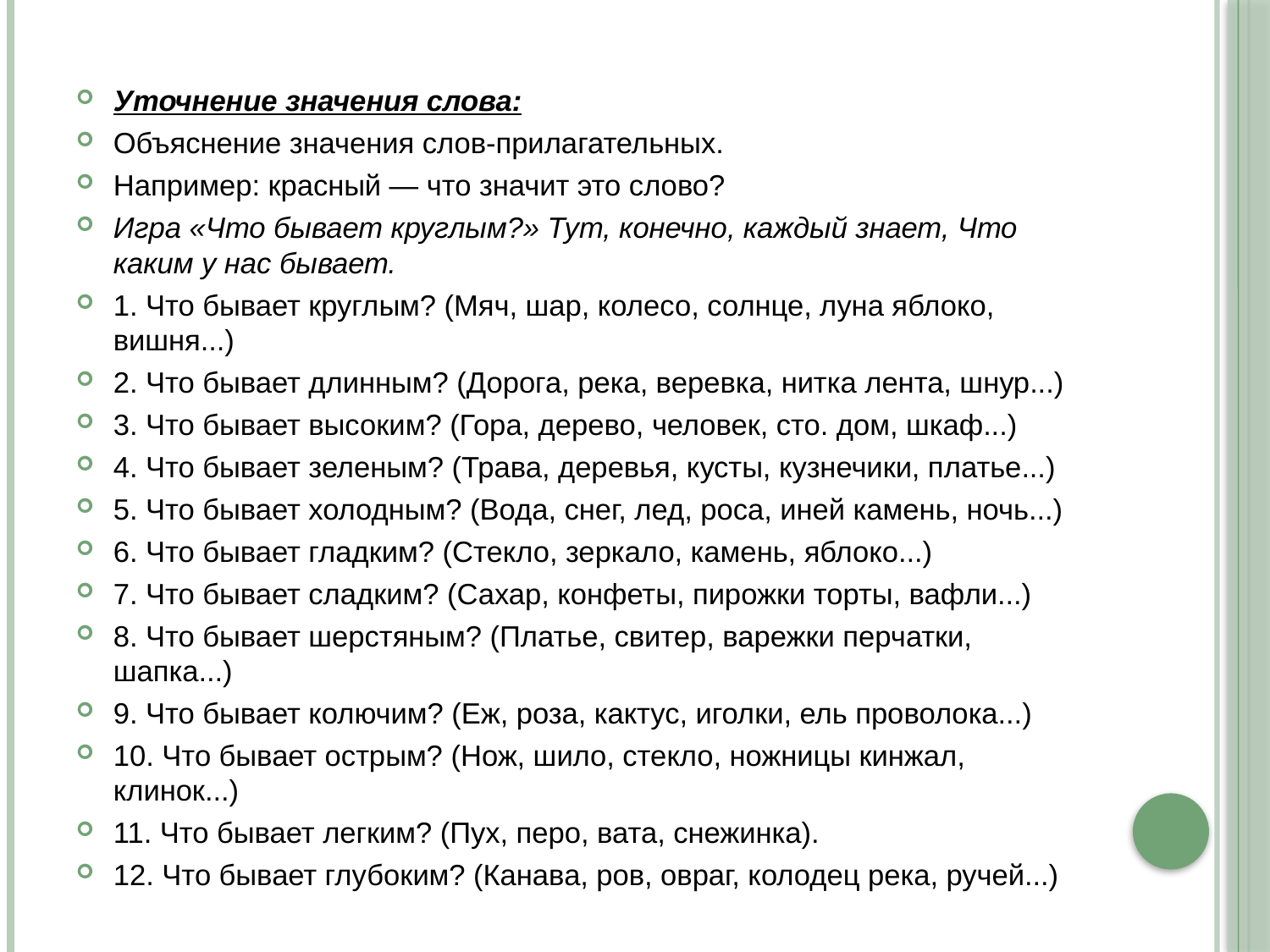

Уточнение значения слова:
Объяснение значения слов-прилагательных.
Например: красный — что значит это слово?
Игра «Что бывает круглым?» Тут, конечно, каждый знает, Что каким у нас бывает.
1. Что бывает круглым? (Мяч, шар, колесо, солнце, луна яблоко, вишня...)
2. Что бывает длинным? (Дорога, река, веревка, нитка лента, шнур...)
3. Что бывает высоким? (Гора, дерево, человек, сто. дом, шкаф...)
4. Что бывает зеленым? (Трава, деревья, кусты, кузнечики, платье...)
5. Что бывает холодным? (Вода, снег, лед, роса, иней камень, ночь...)
6. Что бывает гладким? (Стекло, зеркало, камень, яблоко...)
7. Что бывает сладким? (Сахар, конфеты, пирожки торты, вафли...)
8. Что бывает шерстяным? (Платье, свитер, варежки перчатки, шапка...)
9. Что бывает колючим? (Еж, роза, кактус, иголки, ель проволока...)
10. Что бывает острым? (Нож, шило, стекло, ножницы кинжал, клинок...)
11. Что бывает легким? (Пух, перо, вата, снежинка).
12. Что бывает глубоким? (Канава, ров, овраг, колодец река, ручей...)